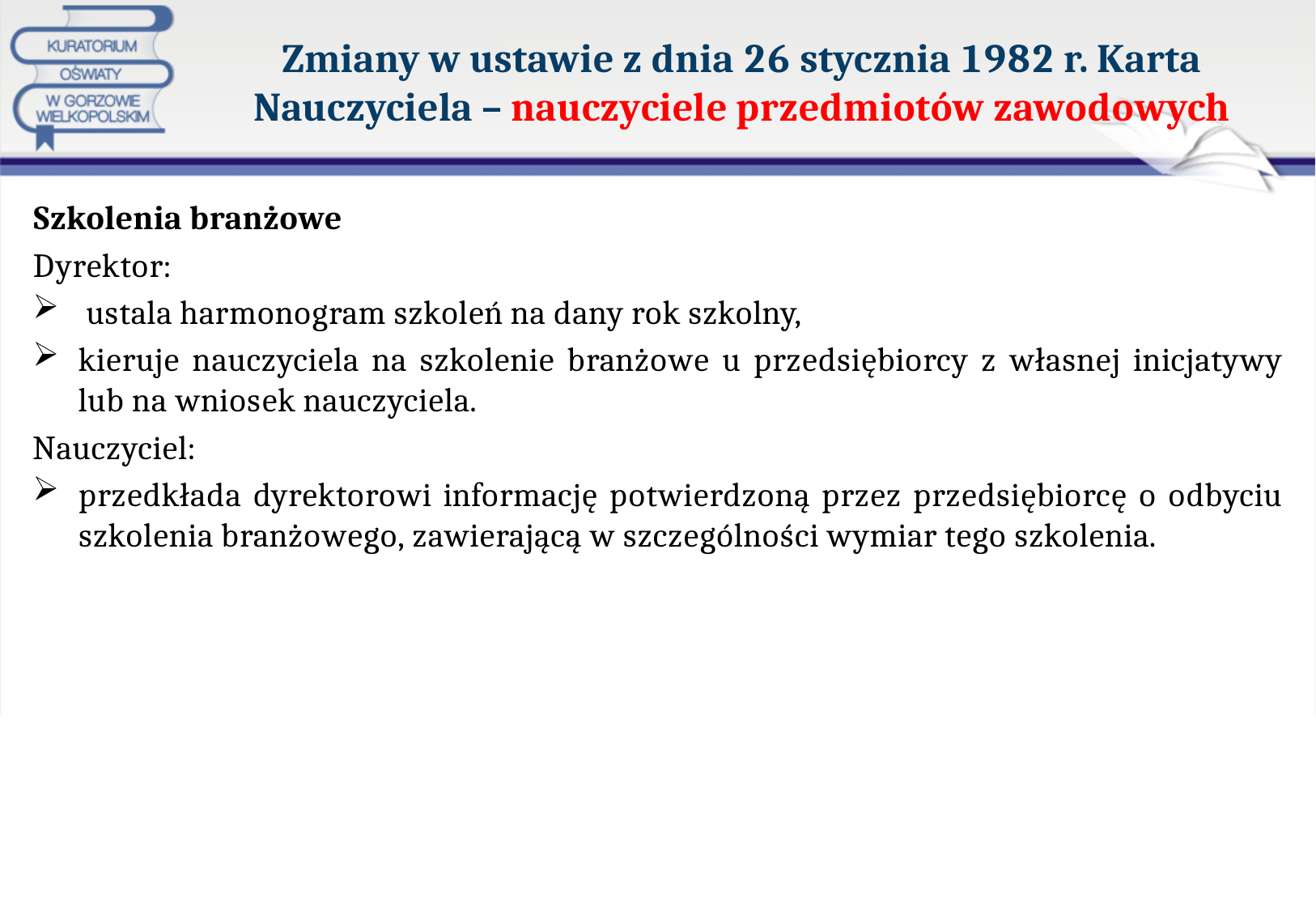

# Zmiany w ustawie z dnia 26 stycznia 1982 r. Karta Nauczyciela – nauczyciele przedmiotów zawodowych
Szkolenia branżowe
Dyrektor:
 ustala harmonogram szkoleń na dany rok szkolny,
kieruje nauczyciela na szkolenie branżowe u przedsiębiorcy z własnej inicjatywy lub na wniosek nauczyciela.
Nauczyciel:
przedkłada dyrektorowi informację potwierdzoną przez przedsiębiorcę o odbyciu szkolenia branżowego, zawierającą w szczególności wymiar tego szkolenia.